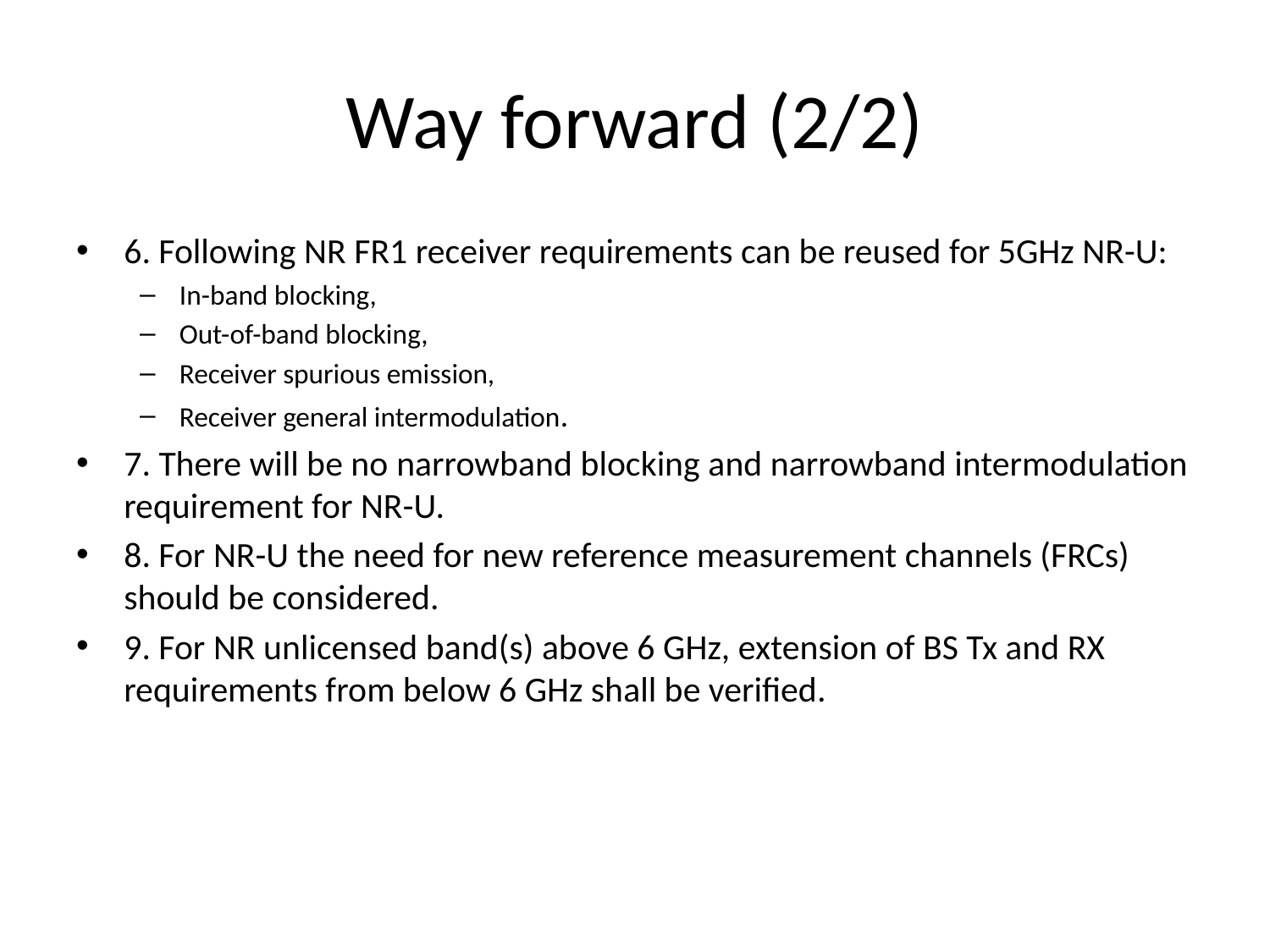

# Way forward (2/2)
6. Following NR FR1 receiver requirements can be reused for 5GHz NR-U:
In-band blocking,
Out-of-band blocking,
Receiver spurious emission,
Receiver general intermodulation.
7. There will be no narrowband blocking and narrowband intermodulation requirement for NR-U.
8. For NR-U the need for new reference measurement channels (FRCs) should be considered.
9. For NR unlicensed band(s) above 6 GHz, extension of BS Tx and RX requirements from below 6 GHz shall be verified.